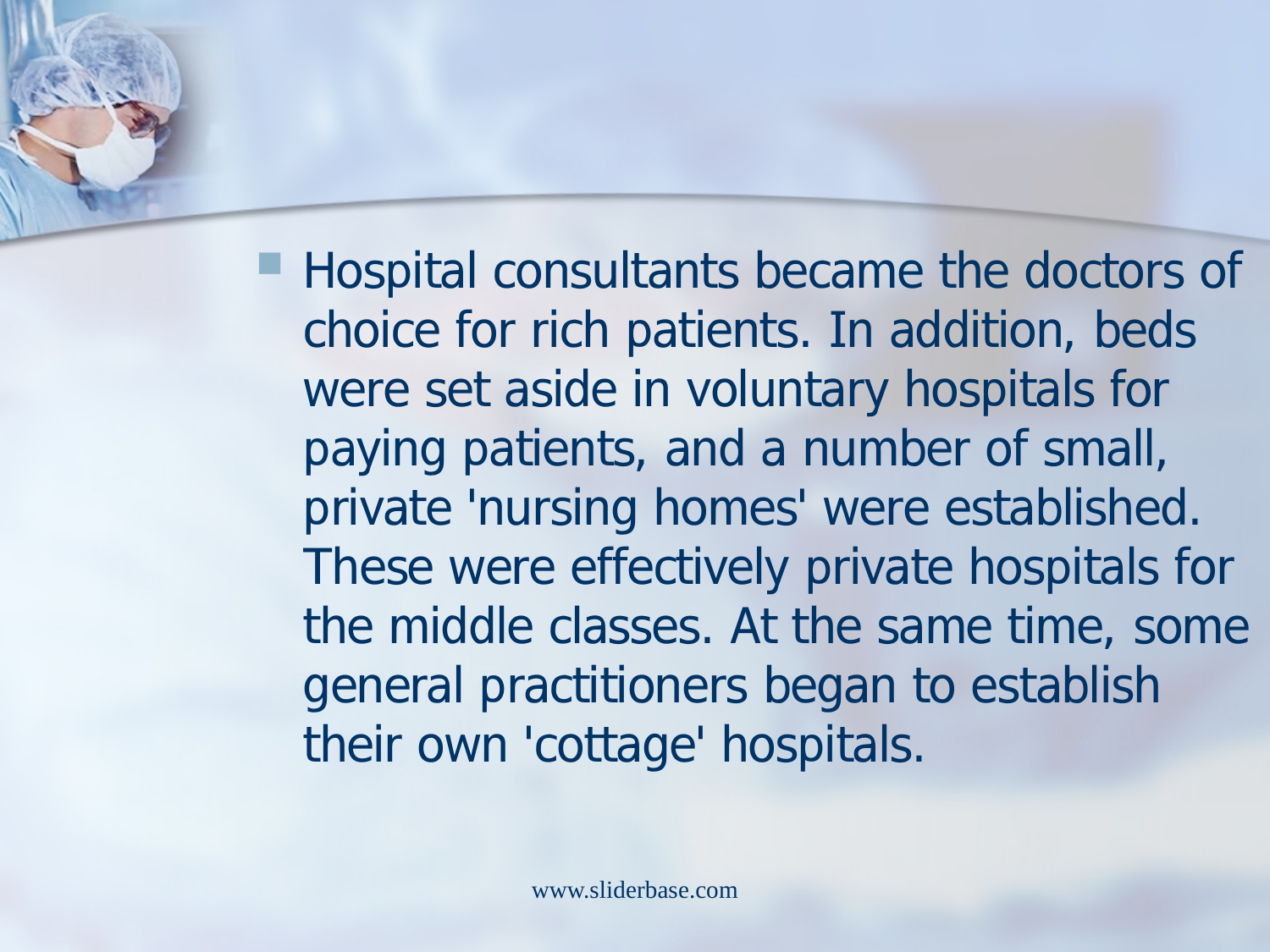

Hospital consultants became the doctors of choice for rich patients. In addition, beds were set aside in voluntary hospitals for paying patients, and a number of small, private 'nursing homes' were established. These were effectively private hospitals for the middle classes. At the same time, some general practitioners began to establish their own 'cottage' hospitals.
www.sliderbase.com